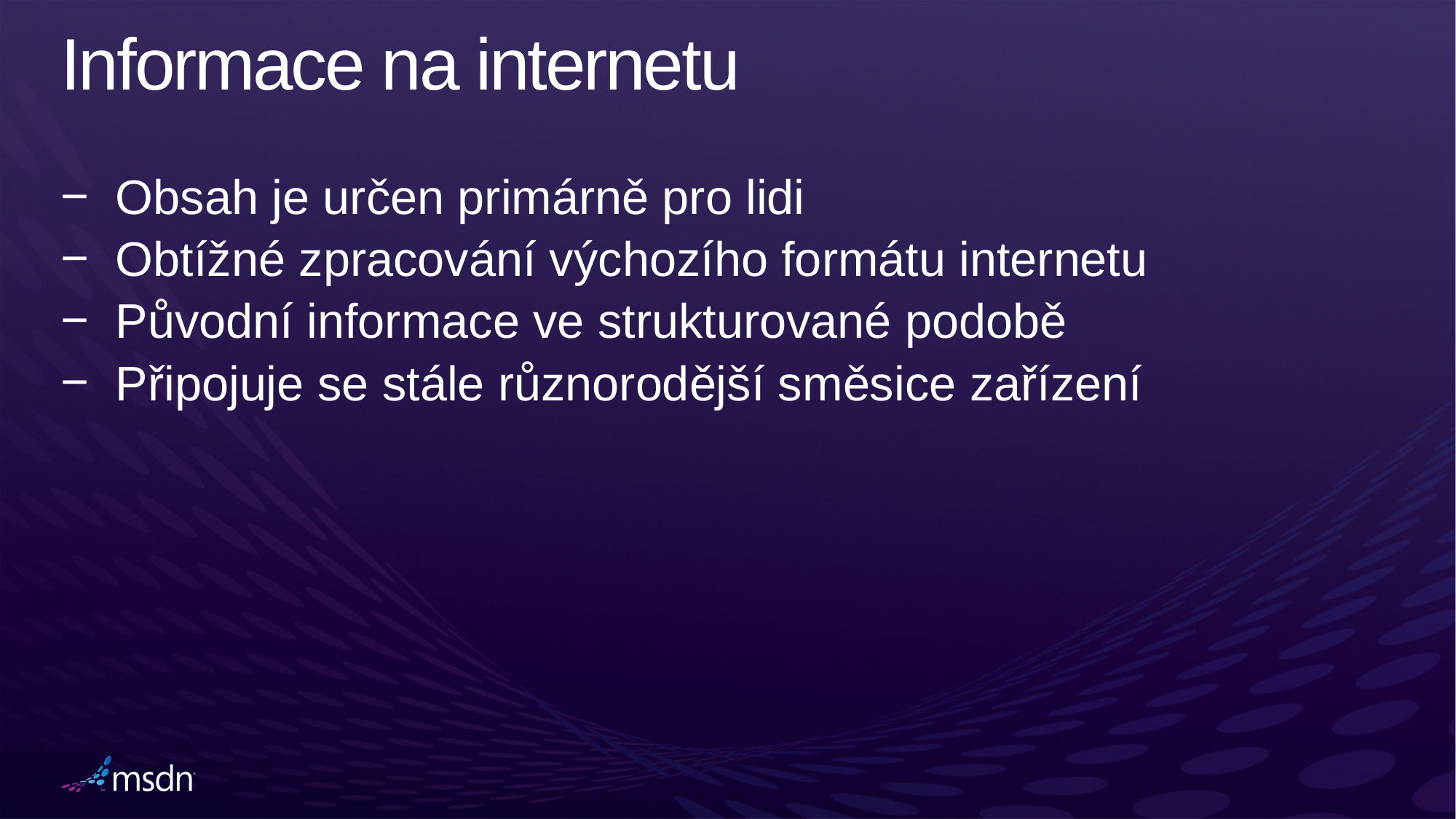

# Informace na internetu
Obsah je určen primárně pro lidi
Obtížné zpracování výchozího formátu internetu
Původní informace ve strukturované podobě
Připojuje se stále různorodější směsice zařízení